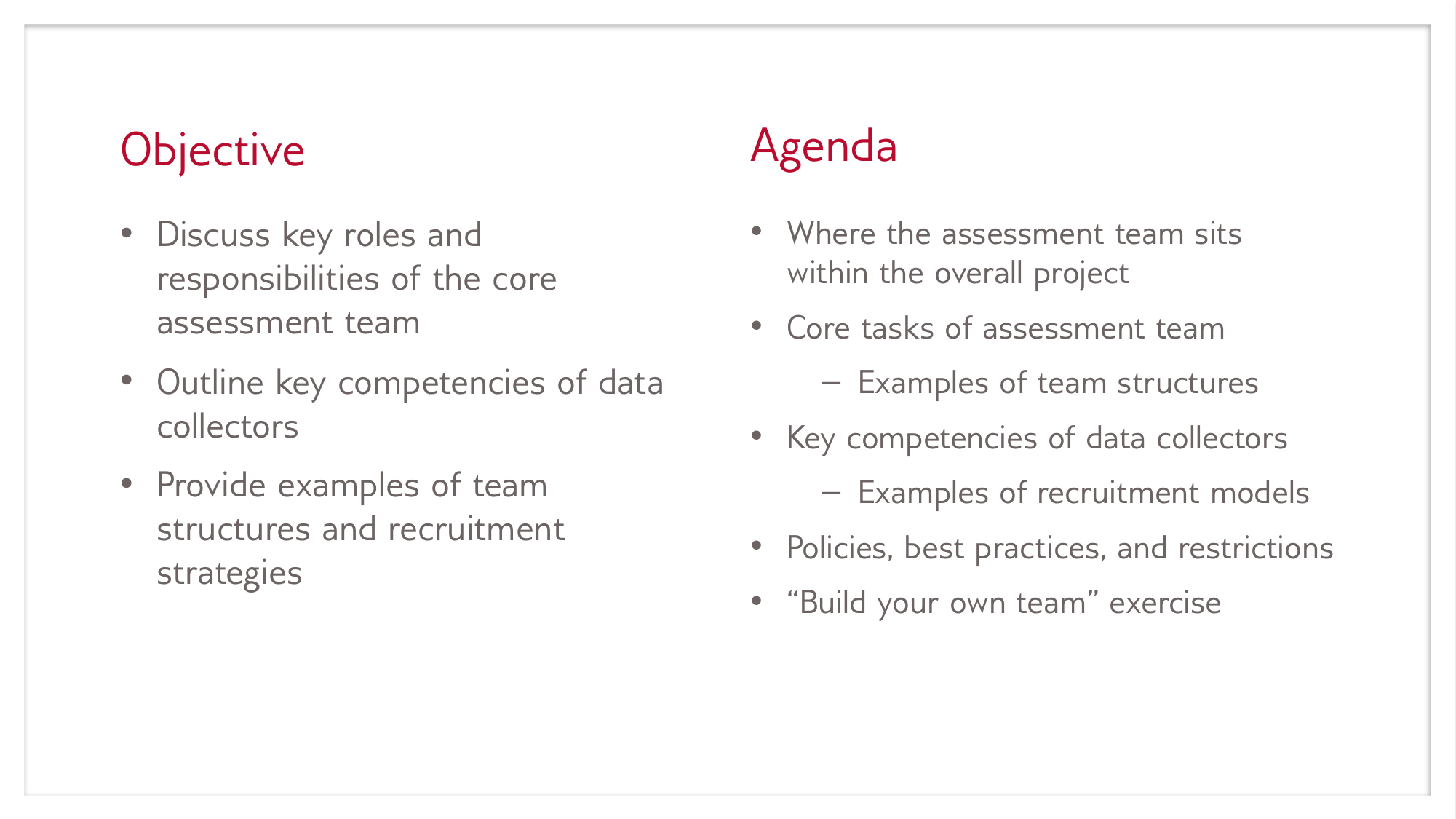

Agenda
# Objective
Discuss key roles and responsibilities of the core assessment team
Outline key competencies of data collectors
Provide examples of team structures and recruitment strategies
Where the assessment team sits within the overall project
Core tasks of assessment team
Examples of team structures
Key competencies of data collectors
Examples of recruitment models
Policies, best practices, and restrictions
“Build your own team” exercise